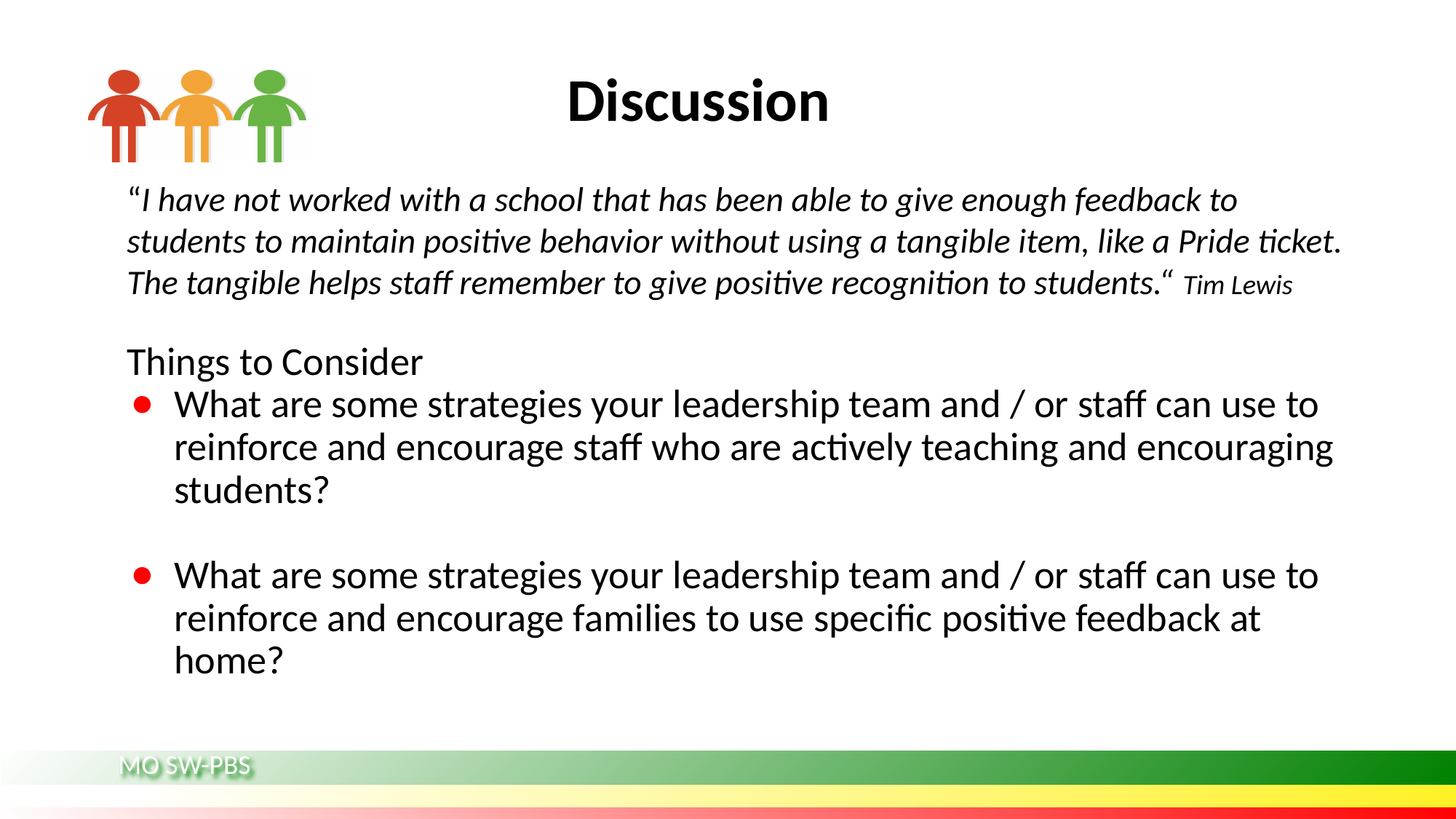

# Discussion
“I have not worked with a school that has been able to give enough feedback to students to maintain positive behavior without using a tangible item, like a Pride ticket. The tangible helps staff remember to give positive recognition to students.“ Tim Lewis

Things to Consider
What are some strategies your leadership team and / or staff can use to reinforce and encourage staff who are actively teaching and encouraging students?

What are some strategies your leadership team and / or staff can use to reinforce and encourage families to use specific positive feedback at home?